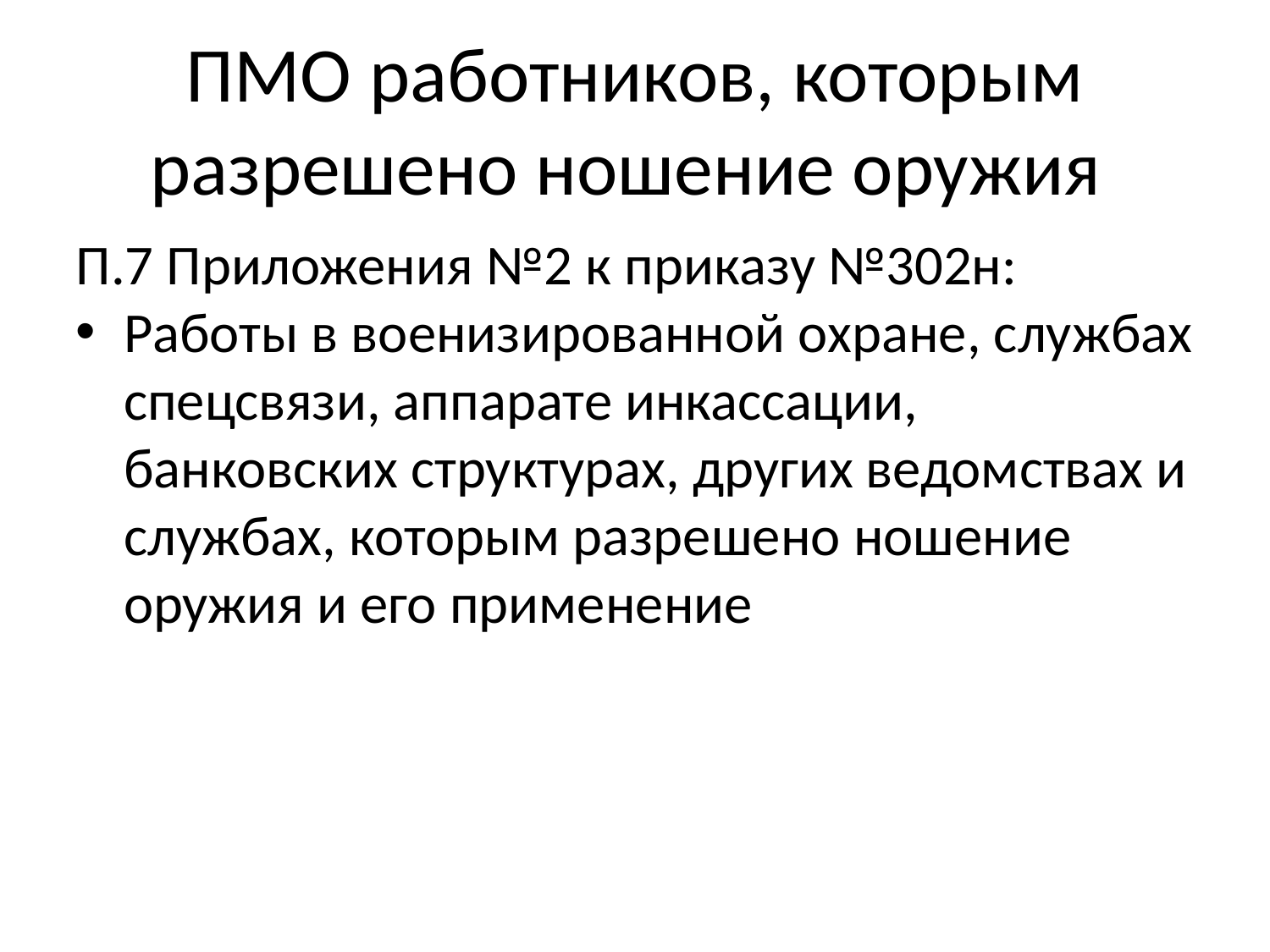

ПМО работников, которым разрешено ношение оружия
П.7 Приложения №2 к приказу №302н:
Работы в военизированной охране, службах спецсвязи, аппарате инкассации, банковских структурах, других ведомствах и службах, которым разрешено ношение оружия и его применение